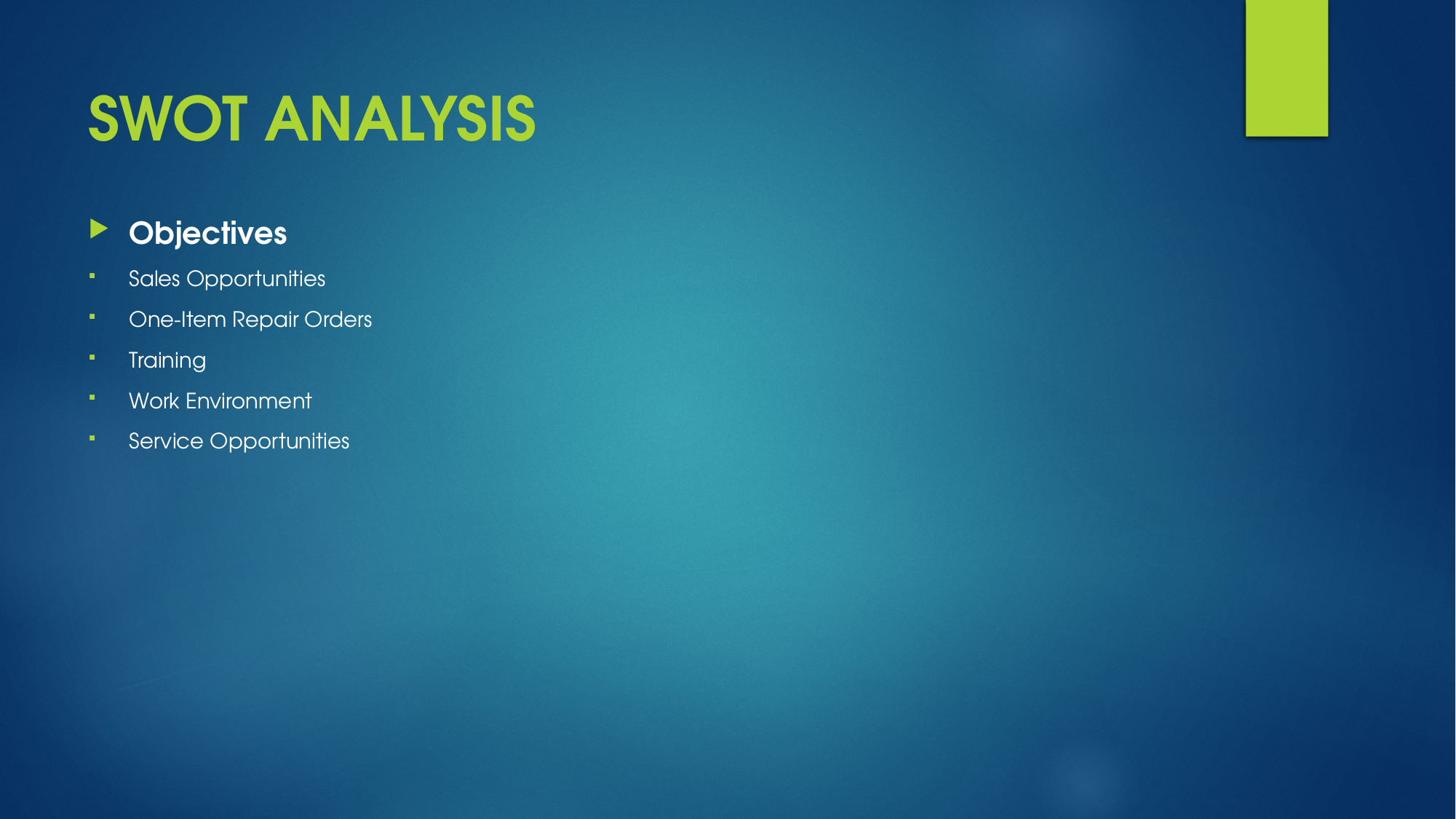

# SWOT ANALYSIS
Objectives
Sales Opportunities
One-Item Repair Orders
Training
Work Environment
Service Opportunities